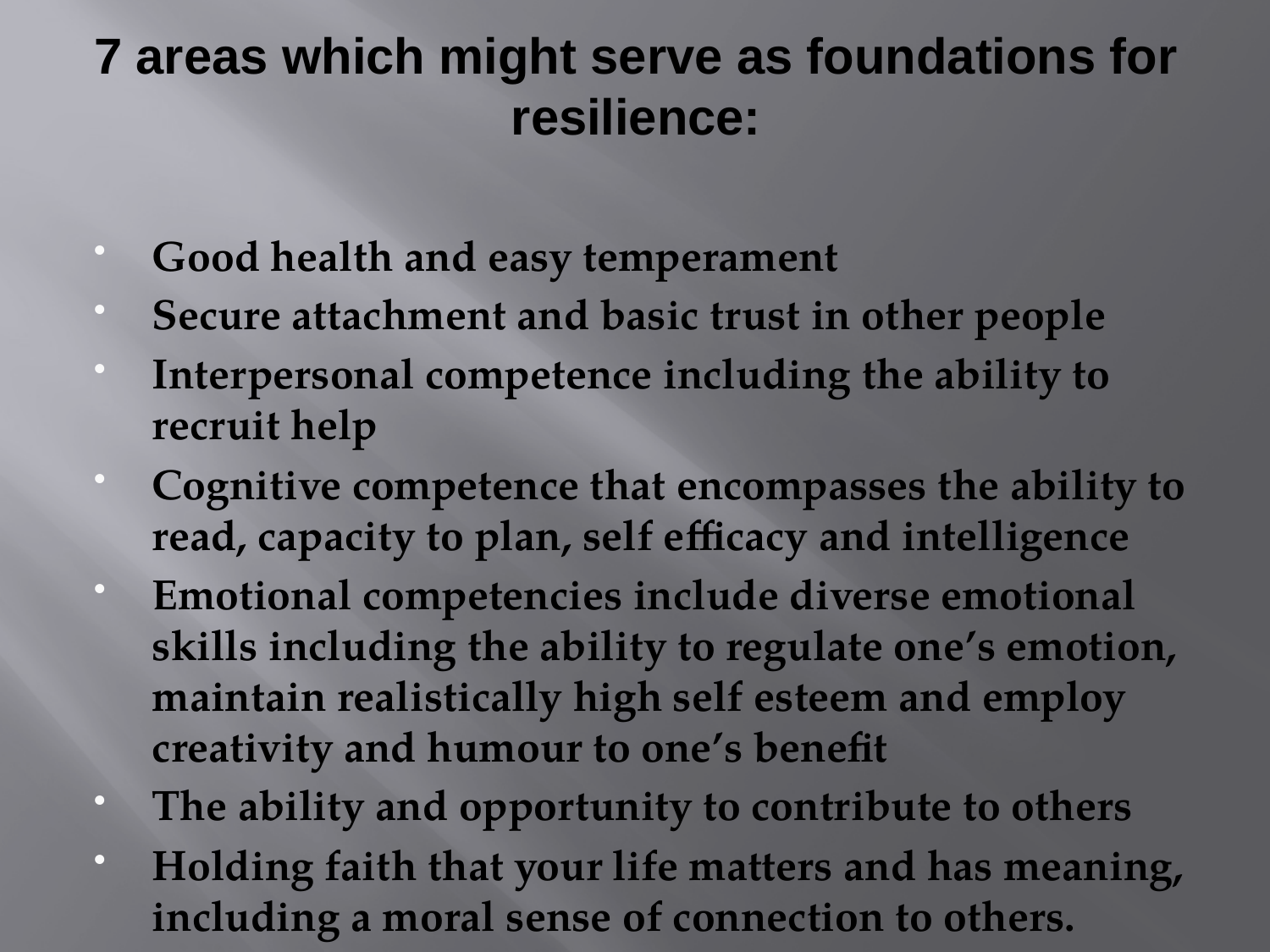

# 7 areas which might serve as foundations for resilience:
Good health and easy temperament
Secure attachment and basic trust in other people
Interpersonal competence including the ability to recruit help
Cognitive competence that encompasses the ability to read, capacity to plan, self efficacy and intelligence
Emotional competencies include diverse emotional skills including the ability to regulate one’s emotion, maintain realistically high self esteem and employ creativity and humour to one’s benefit
The ability and opportunity to contribute to others
Holding faith that your life matters and has meaning, including a moral sense of connection to others.